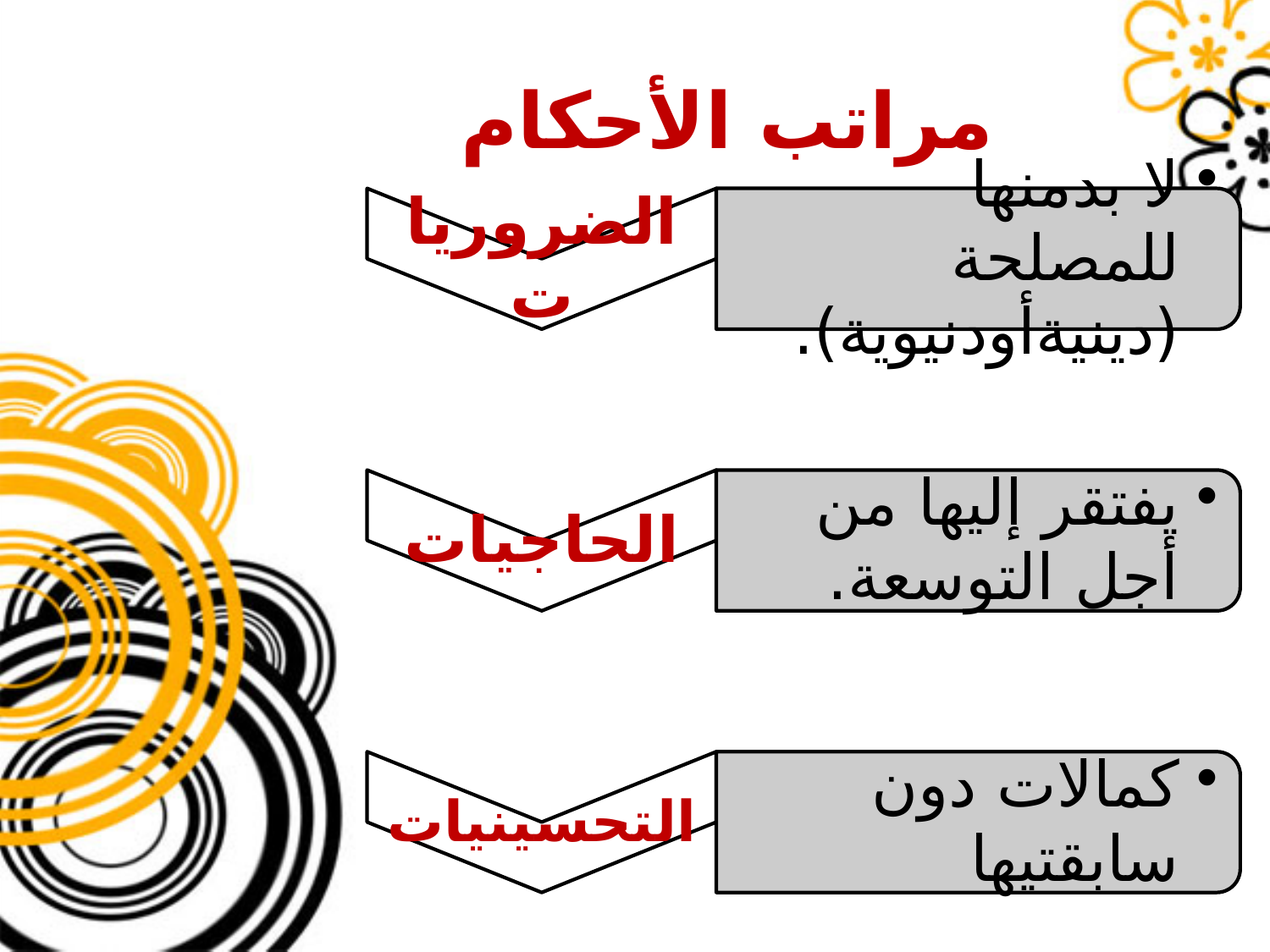

# مراتب الأحكام
الضروريات
الحاجيات
يفتقر إليها من أجل التوسعة.
التحسينيات